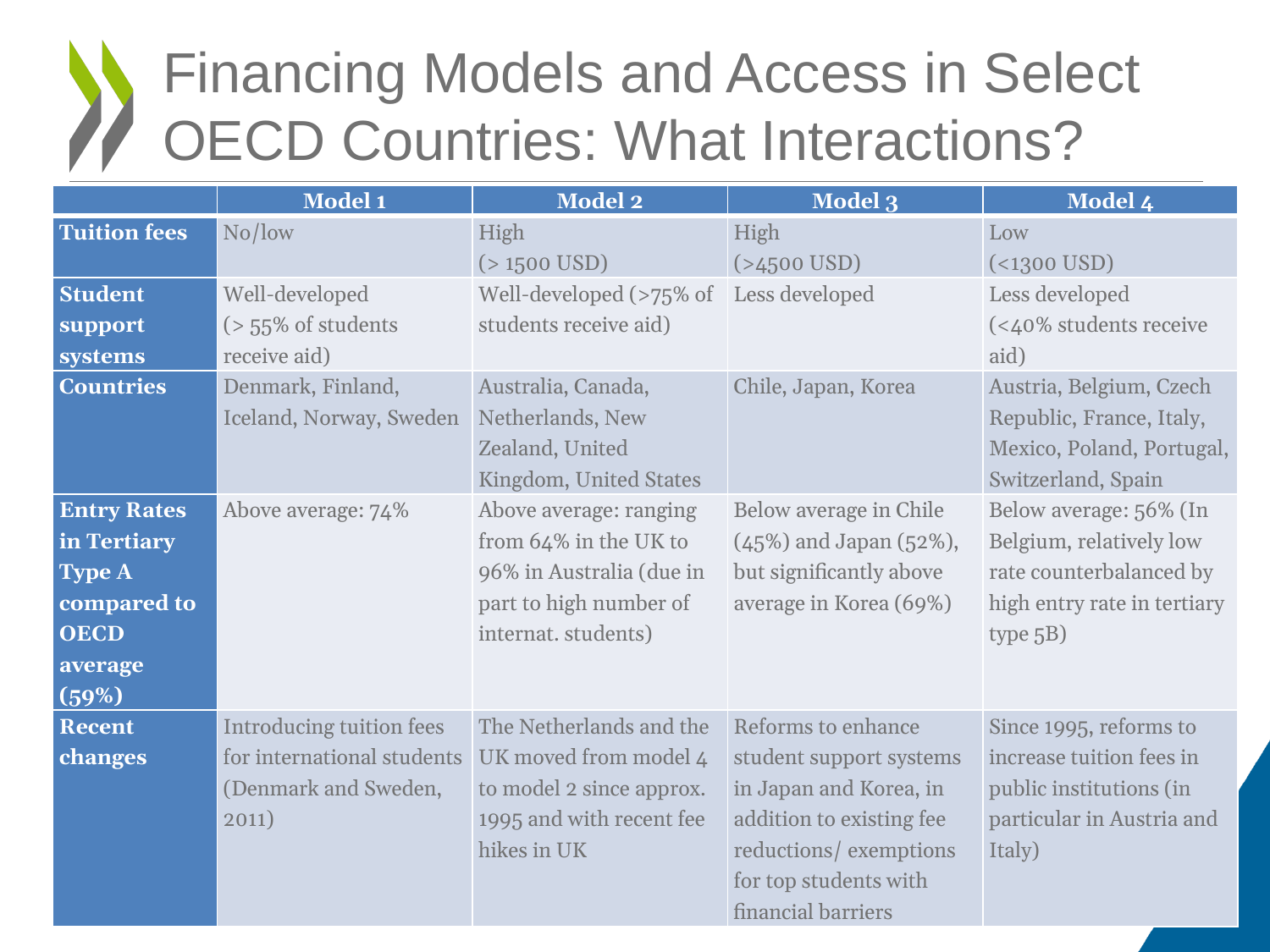

# Financing Models and Access in Select OECD Countries: What Interactions?
|  | Model 1 | Model 2 | Model 3 | Model 4 |
| --- | --- | --- | --- | --- |
| Tuition fees | No/low | High (> 1500 USD) | High (>4500 USD) | Low (<1300 USD) |
| Student support systems | Well-developed (> 55% of students receive aid) | Well-developed (>75% of students receive aid) | Less developed | Less developed (<40% students receive aid) |
| Countries | Denmark, Finland, Iceland, Norway, Sweden | Australia, Canada, Netherlands, New Zealand, United Kingdom, United States | Chile, Japan, Korea | Austria, Belgium, Czech Republic, France, Italy, Mexico, Poland, Portugal, Switzerland, Spain |
| Entry Rates in Tertiary Type A compared to OECD average (59%) | Above average: 74% | Above average: ranging from 64% in the UK to 96% in Australia (due in part to high number of internat. students) | Below average in Chile (45%) and Japan (52%), but significantly above average in Korea (69%) | Below average: 56% (In Belgium, relatively low rate counterbalanced by high entry rate in tertiary type 5B) |
| Recent changes | Introducing tuition fees for international students (Denmark and Sweden, 2011) | The Netherlands and the UK moved from model 4 to model 2 since approx. 1995 and with recent fee hikes in UK | Reforms to enhance student support systems in Japan and Korea, in addition to existing fee reductions/ exemptions for top students with financial barriers | Since 1995, reforms to increase tuition fees in public institutions (in particular in Austria and Italy) |
23